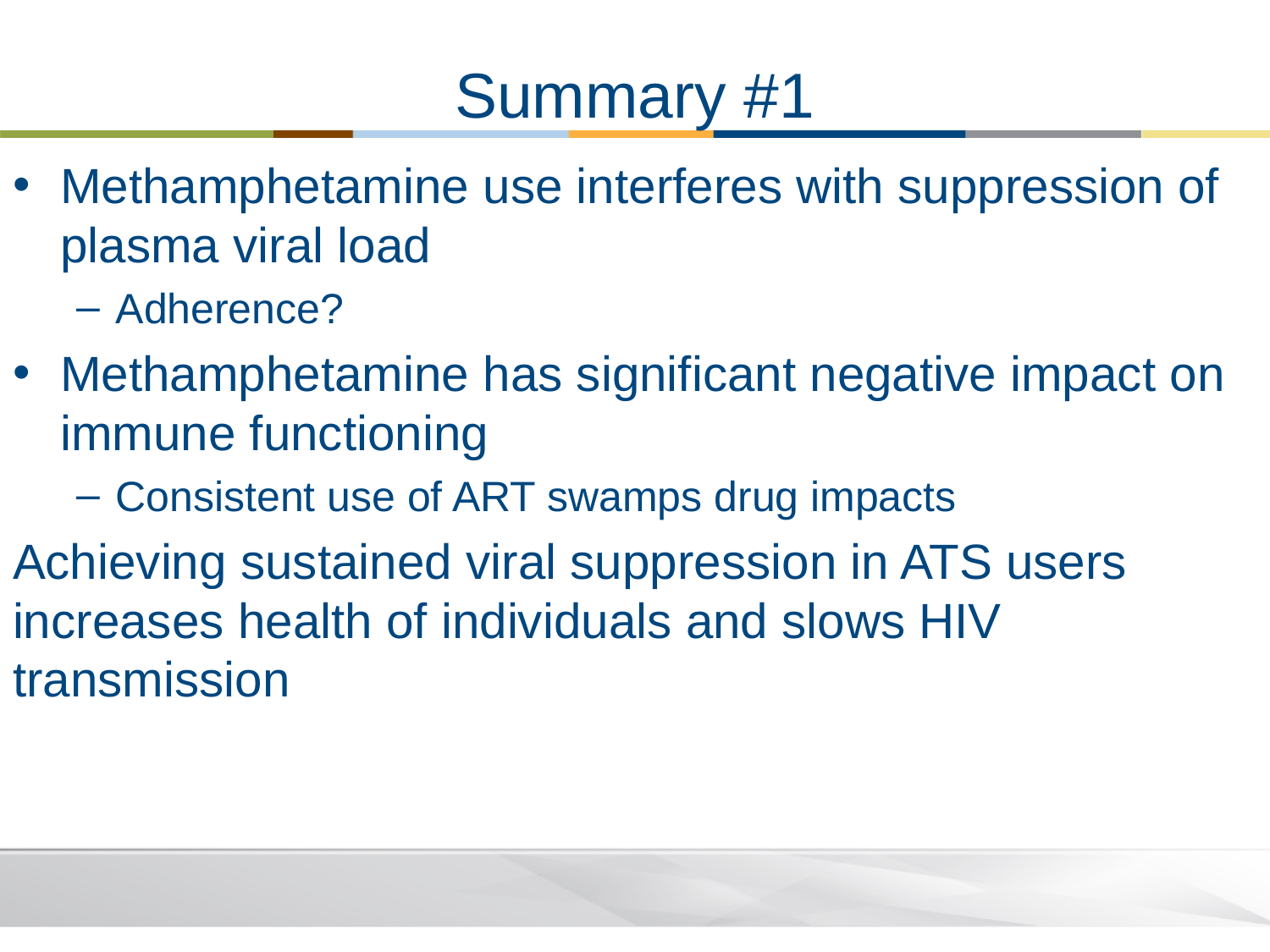

# Summary #1
Methamphetamine use interferes with suppression of plasma viral load
Adherence?
Methamphetamine has significant negative impact on immune functioning
Consistent use of ART swamps drug impacts
Achieving sustained viral suppression in ATS users increases health of individuals and slows HIV transmission